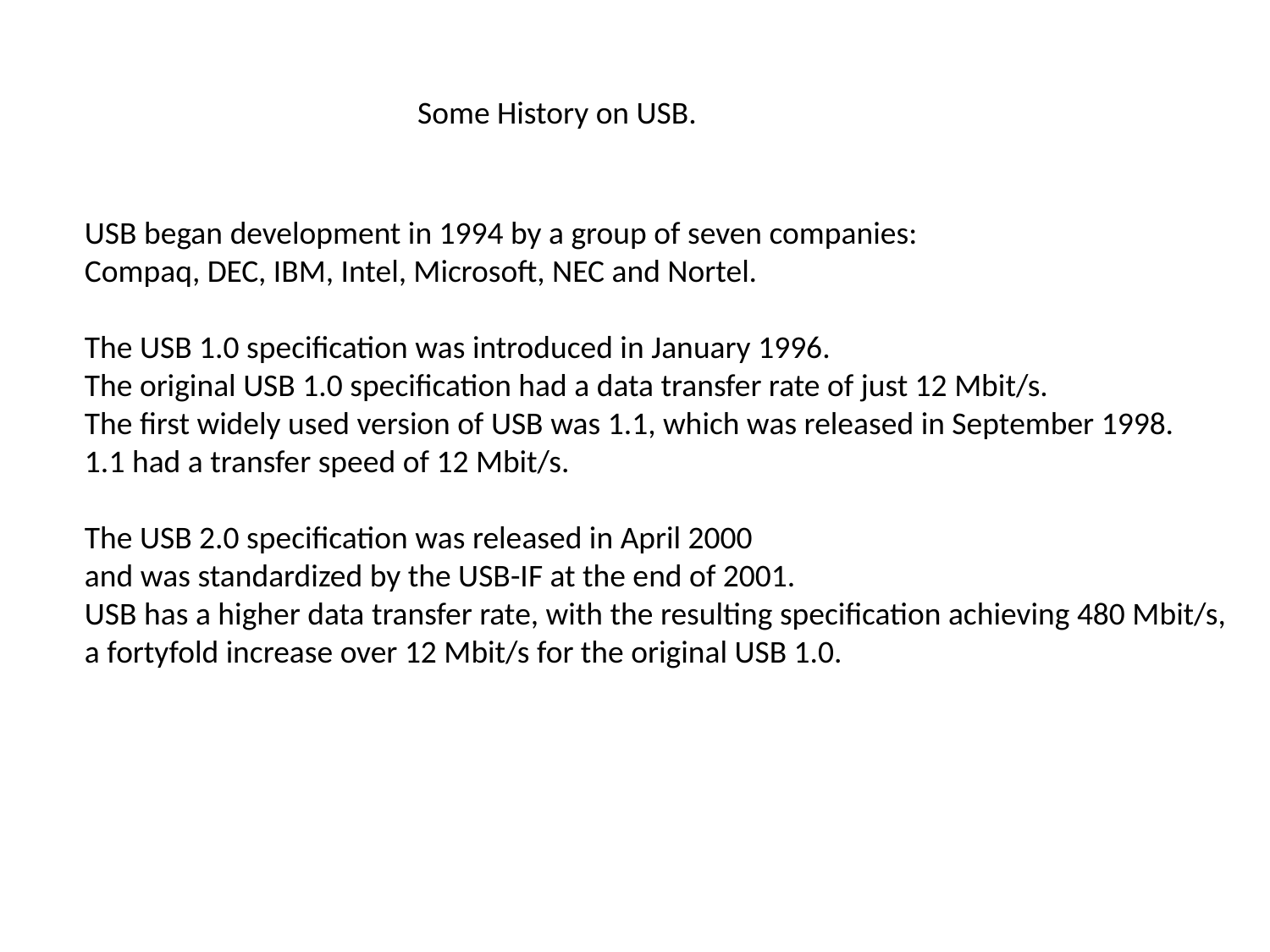

Some History on USB.
USB began development in 1994 by a group of seven companies:
Compaq, DEC, IBM, Intel, Microsoft, NEC and Nortel.

The USB 1.0 specification was introduced in January 1996.
The original USB 1.0 specification had a data transfer rate of just 12 Mbit/s.
The first widely used version of USB was 1.1, which was released in September 1998.
1.1 had a transfer speed of 12 Mbit/s.

The USB 2.0 specification was released in April 2000
and was standardized by the USB-IF at the end of 2001.
USB has a higher data transfer rate, with the resulting specification achieving 480 Mbit/s,
a fortyfold increase over 12 Mbit/s for the original USB 1.0.